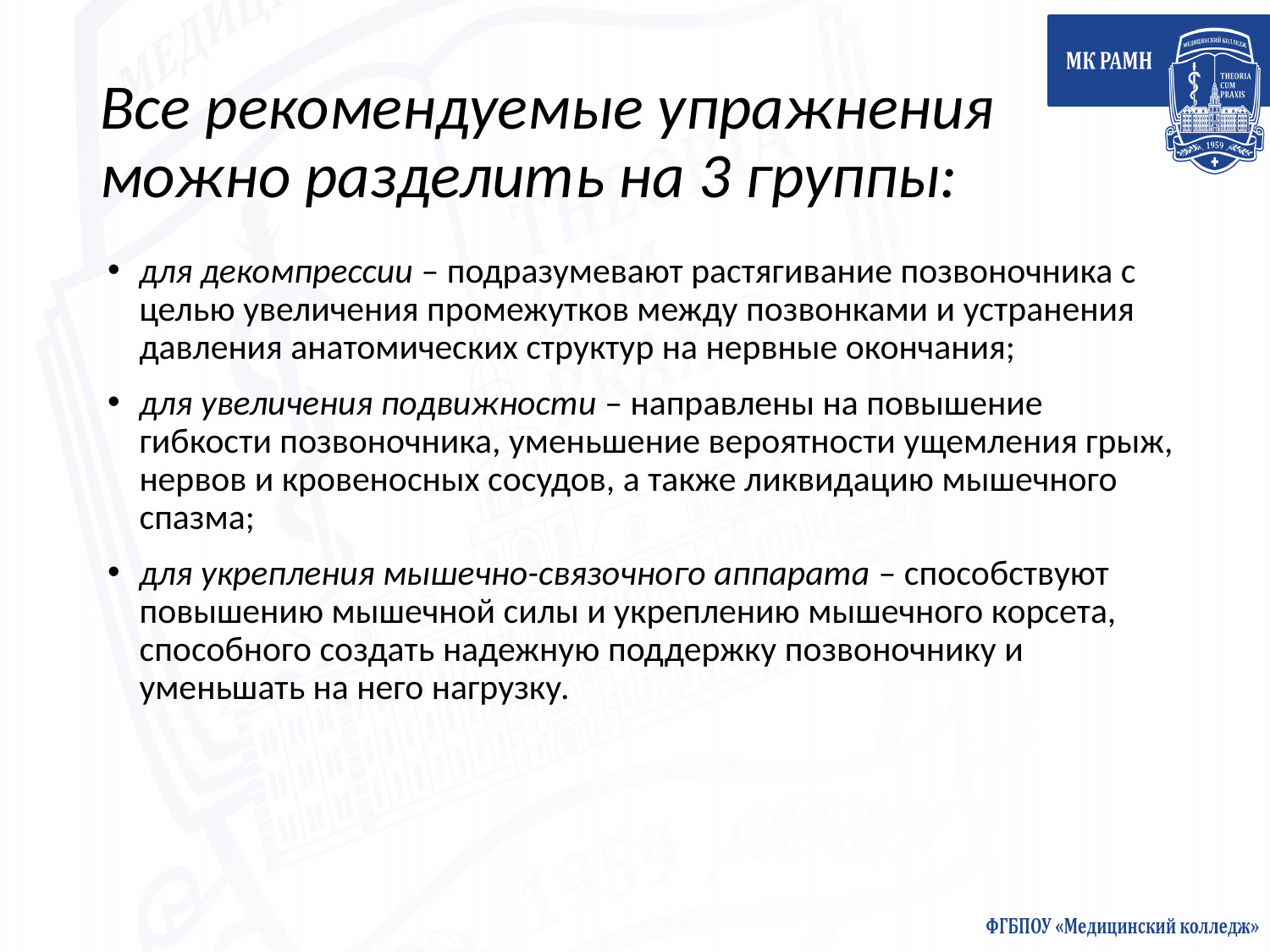

# Все рекомендуемые упражнения можно разделить на 3 группы:
для декомпрессии – подразумевают растягивание позвоночника с целью увеличения промежутков между позвонками и устранения давления анатомических структур на нервные окончания;
для увеличения подвижности – направлены на повышение гибкости позвоночника, уменьшение вероятности ущемления грыж, нервов и кровеносных сосудов, а также ликвидацию мышечного спазма;
для укрепления мышечно-связочного аппарата – способствуют повышению мышечной силы и укреплению мышечного корсета, способного создать надежную поддержку позвоночнику и уменьшать на него нагрузку.